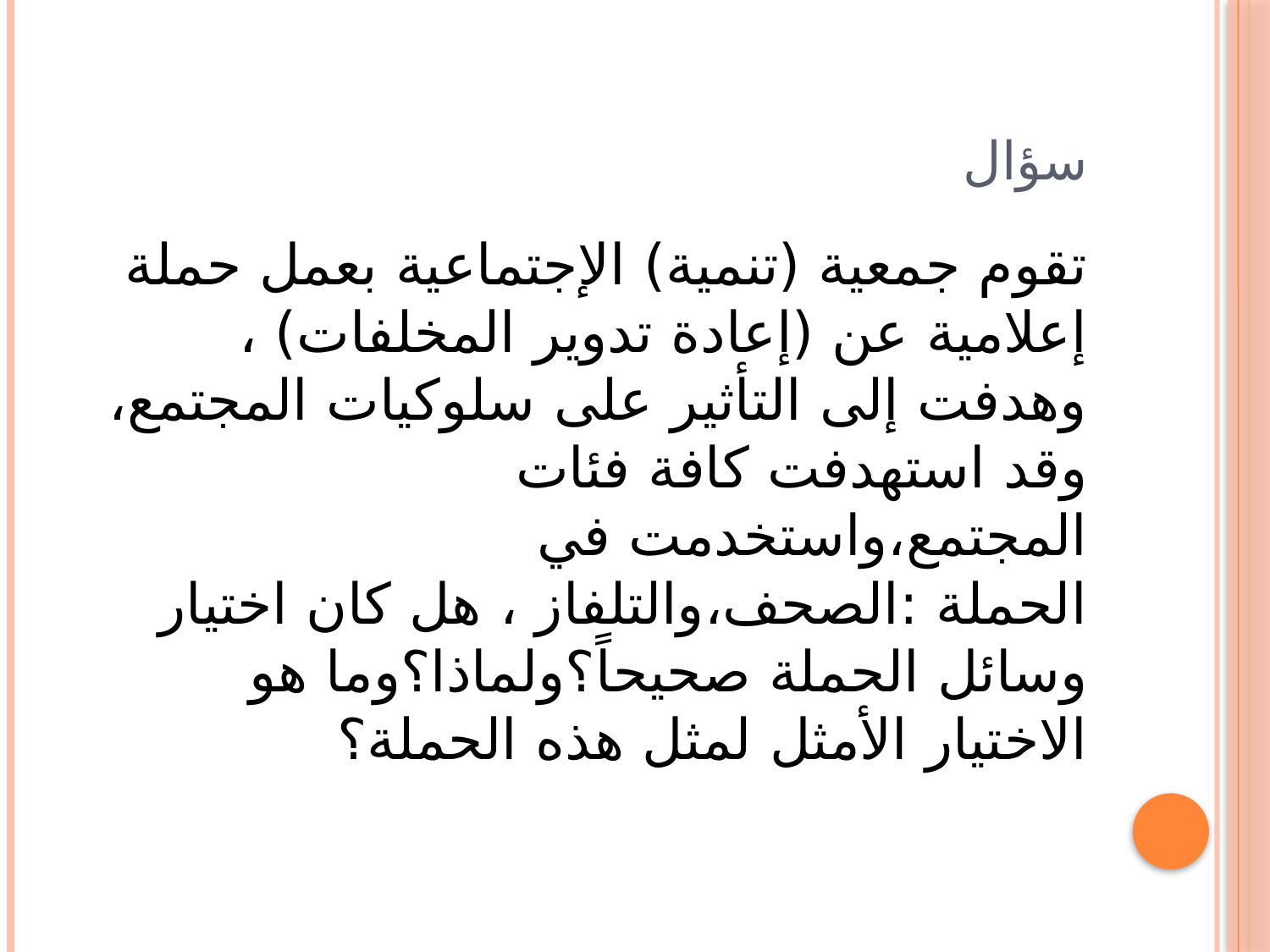

# سؤال
تقوم جمعية (تنمية) الإجتماعية بعمل حملة إعلامية عن (إعادة تدوير المخلفات) ، وهدفت إلى التأثير على سلوكيات المجتمع، وقد استهدفت كافة فئات المجتمع،واستخدمت في الحملة :الصحف،والتلفاز ، هل كان اختيار وسائل الحملة صحيحاً؟ولماذا؟وما هو الاختيار الأمثل لمثل هذه الحملة؟